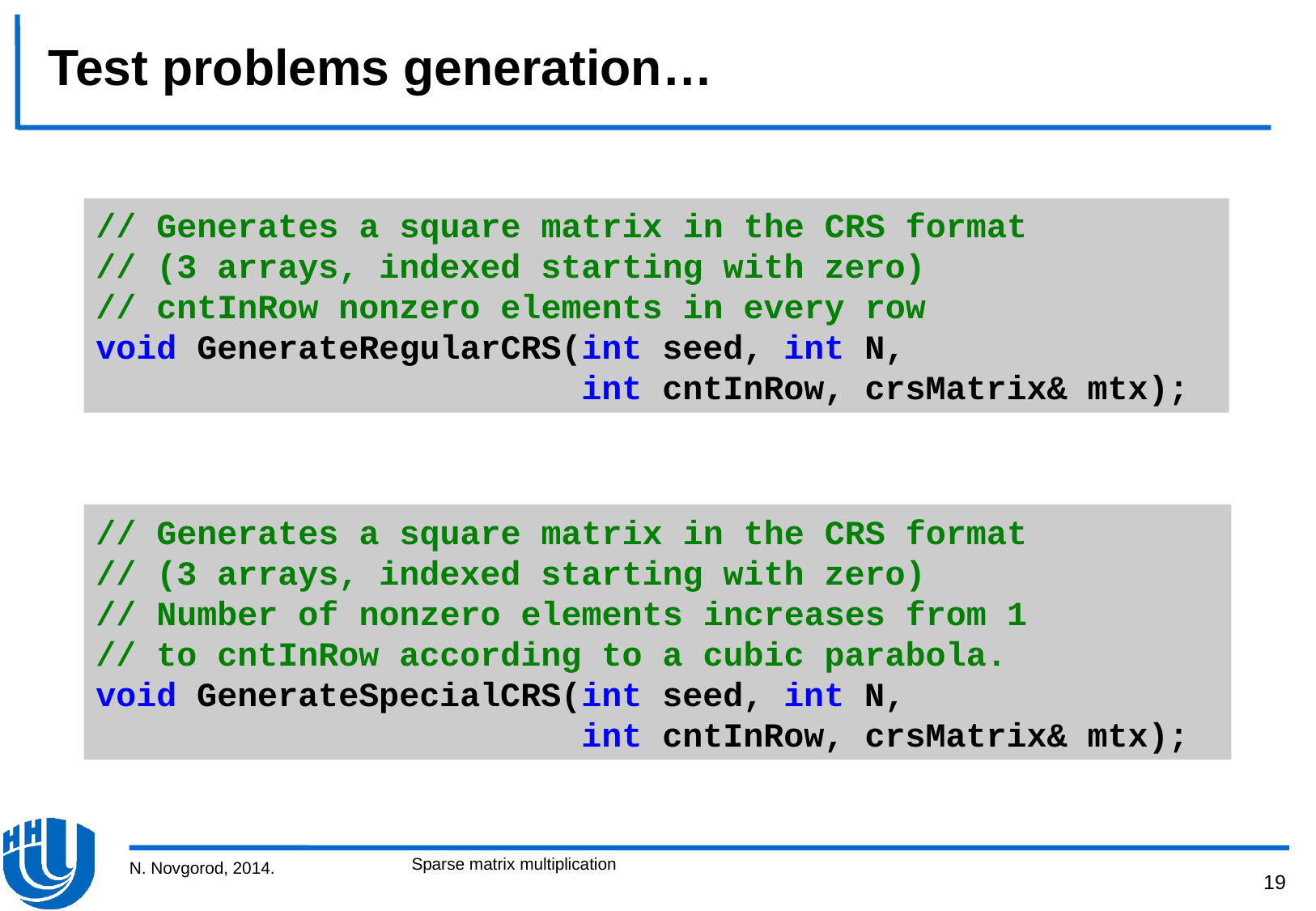

# Test problems generation…
// Generates a square matrix in the CRS format
// (3 arrays, indexed starting with zero)
// cntInRow nonzero elements in every row
void GenerateRegularCRS(int seed, int N,
                        int cntInRow, crsMatrix& mtx);
// Generates a square matrix in the CRS format
// (3 arrays, indexed starting with zero)
// Number of nonzero elements increases from 1
// to cntInRow according to a cubic parabola.
void GenerateSpecialCRS(int seed, int N,
                        int cntInRow, crsMatrix& mtx);
Sparse matrix multiplication
N. Novgorod, 2014.
19